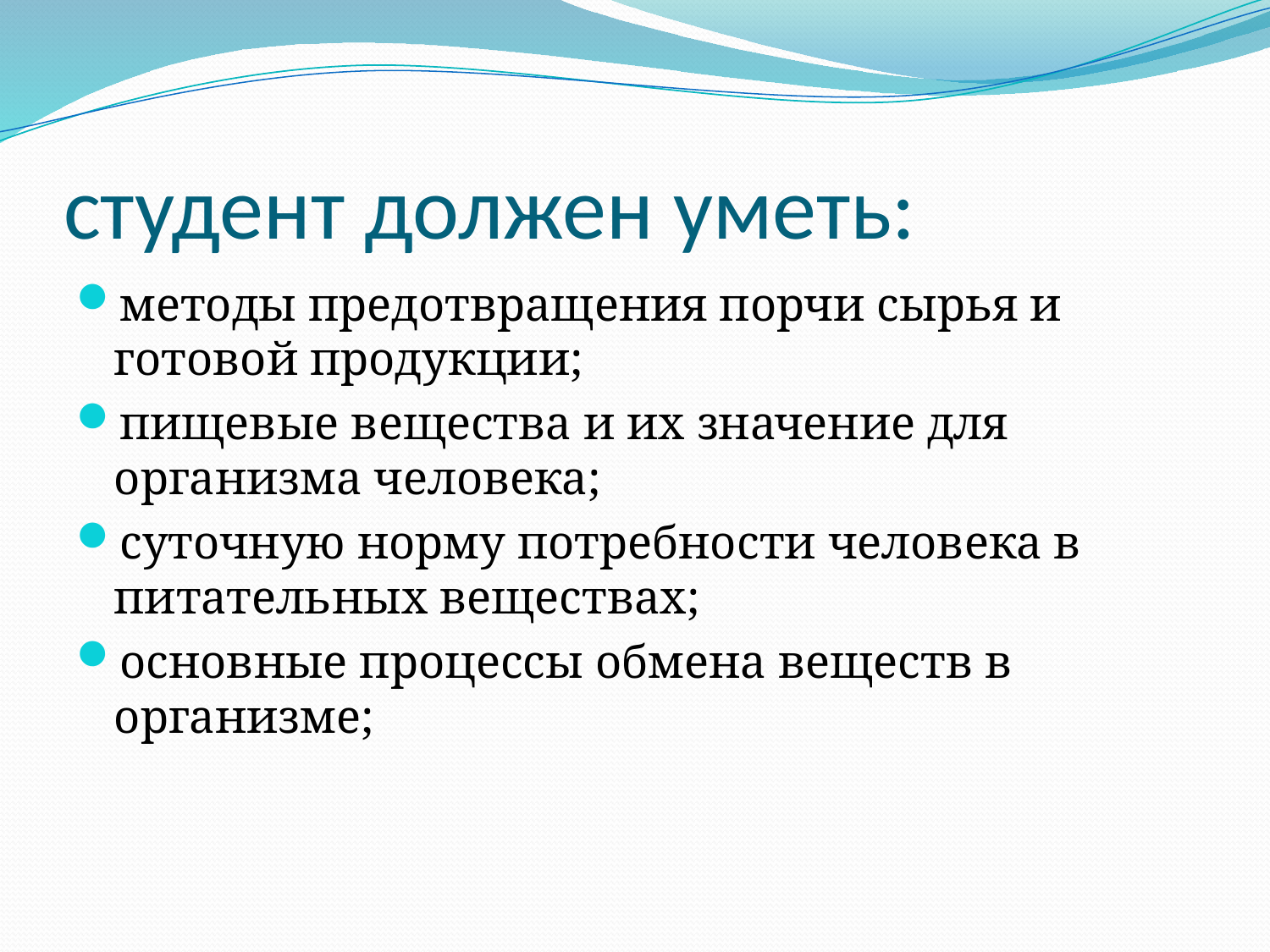

# студент должен уметь:
методы предотвращения порчи сырья и готовой продукции;
пищевые вещества и их значение для организма человека;
суточную норму потребности человека в питательных веществах;
основные процессы обмена веществ в организме;